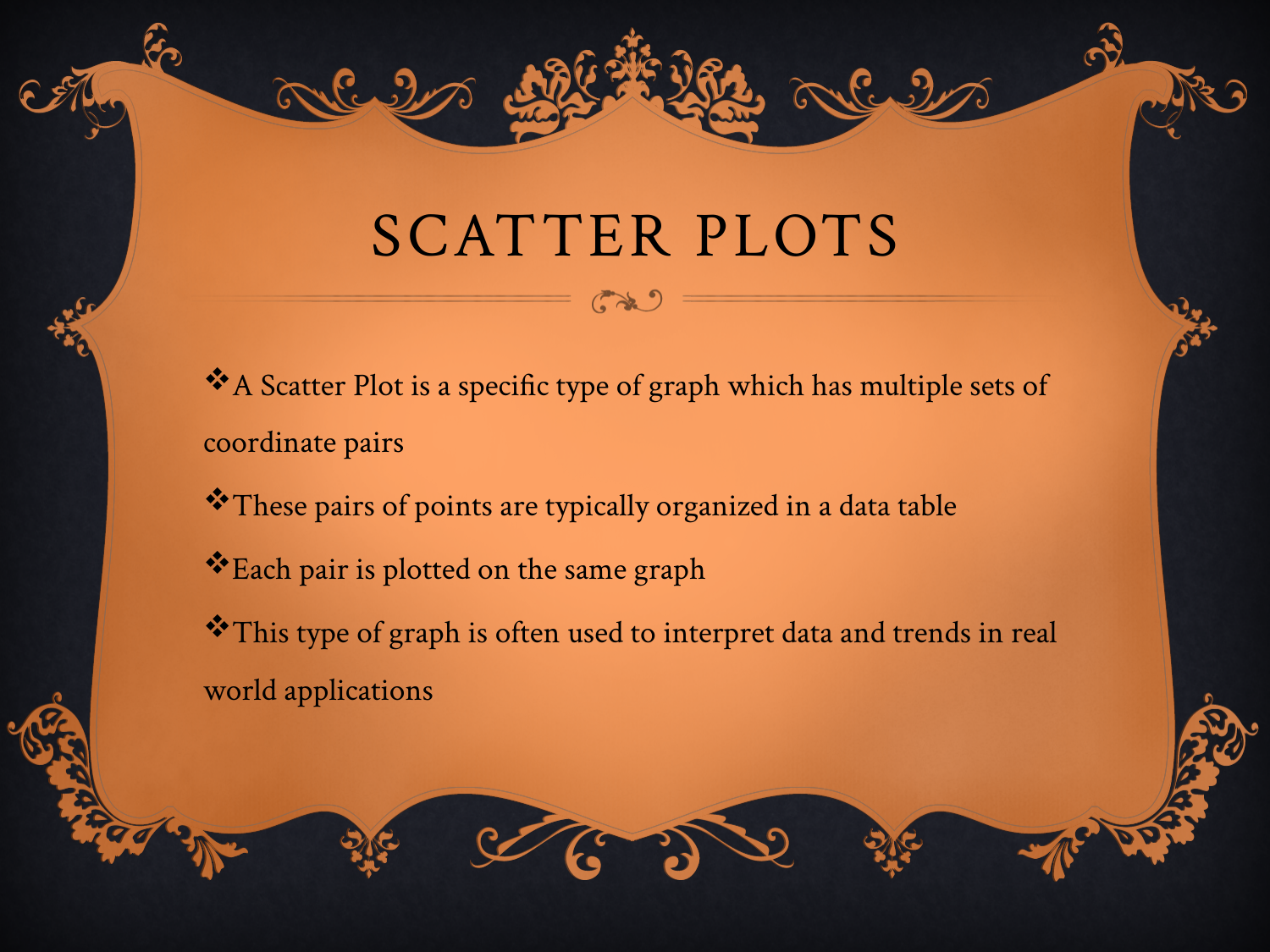

# Scatter Plots
A Scatter Plot is a specific type of graph which has multiple sets of coordinate pairs
These pairs of points are typically organized in a data table
Each pair is plotted on the same graph
This type of graph is often used to interpret data and trends in real world applications